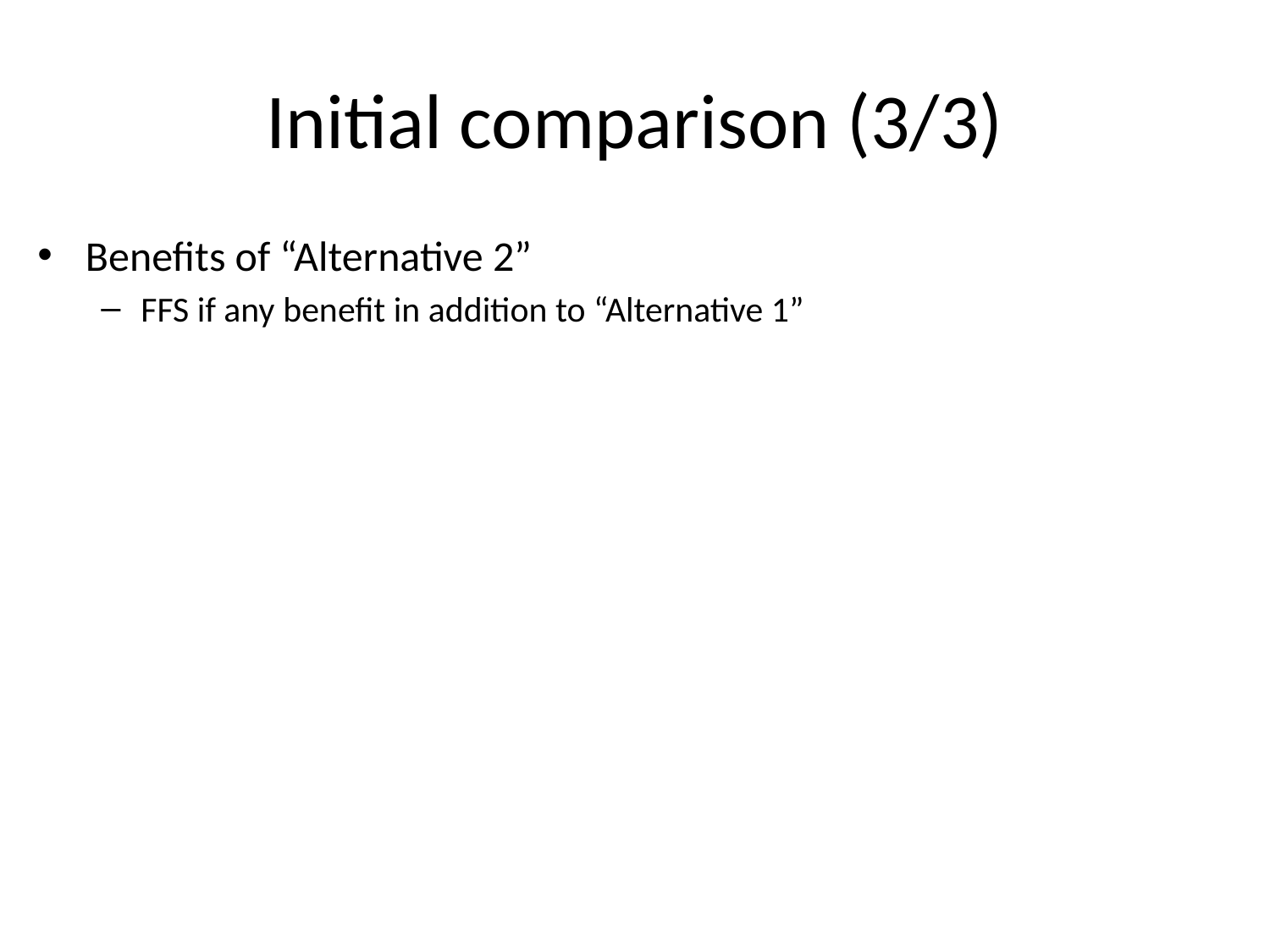

# Initial comparison (3/3)
Benefits of “Alternative 2”
FFS if any benefit in addition to “Alternative 1”